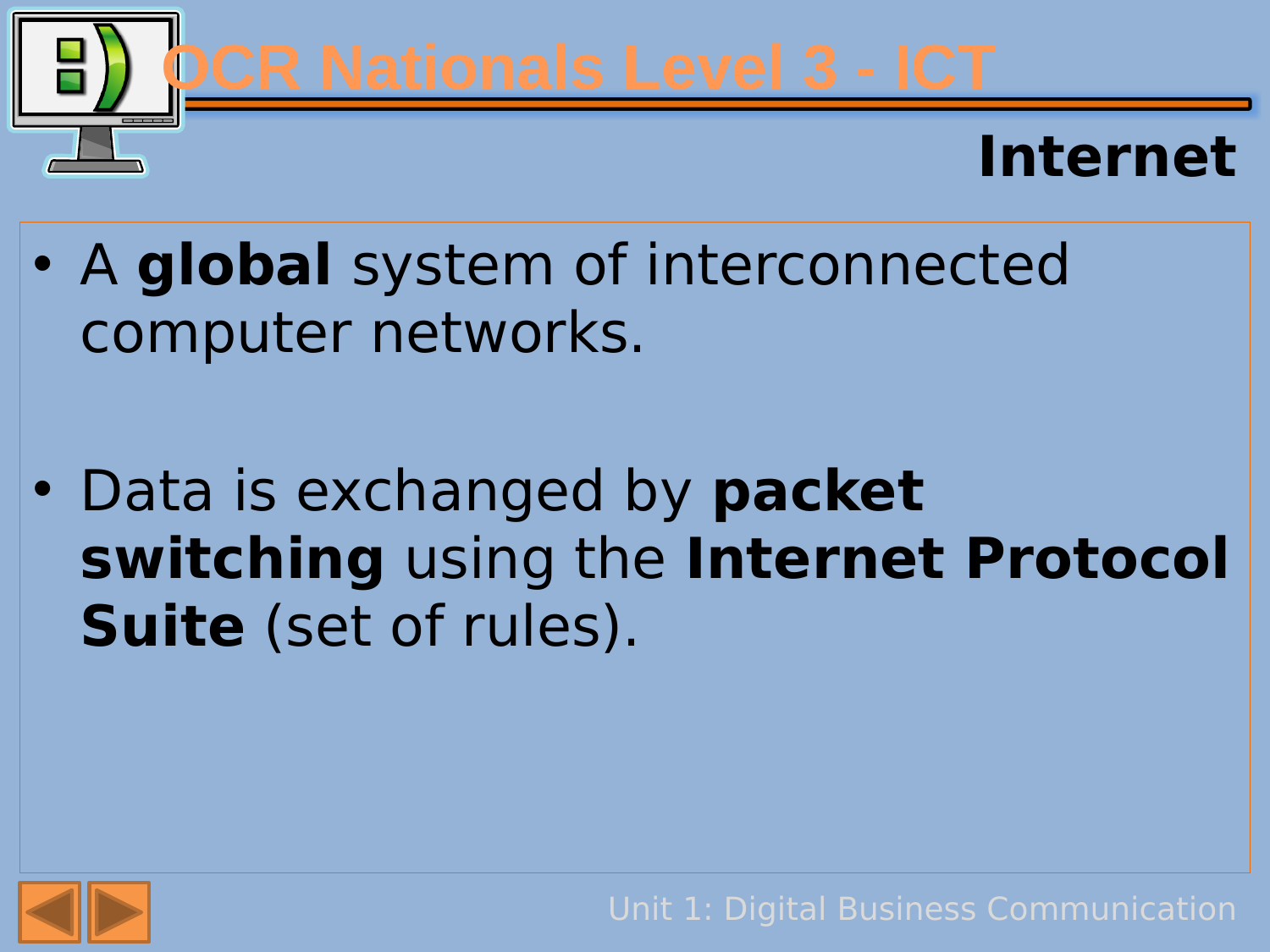

# Internet
A global system of interconnected computer networks.

Data is exchanged by packet switching using the Internet Protocol Suite (set of rules).